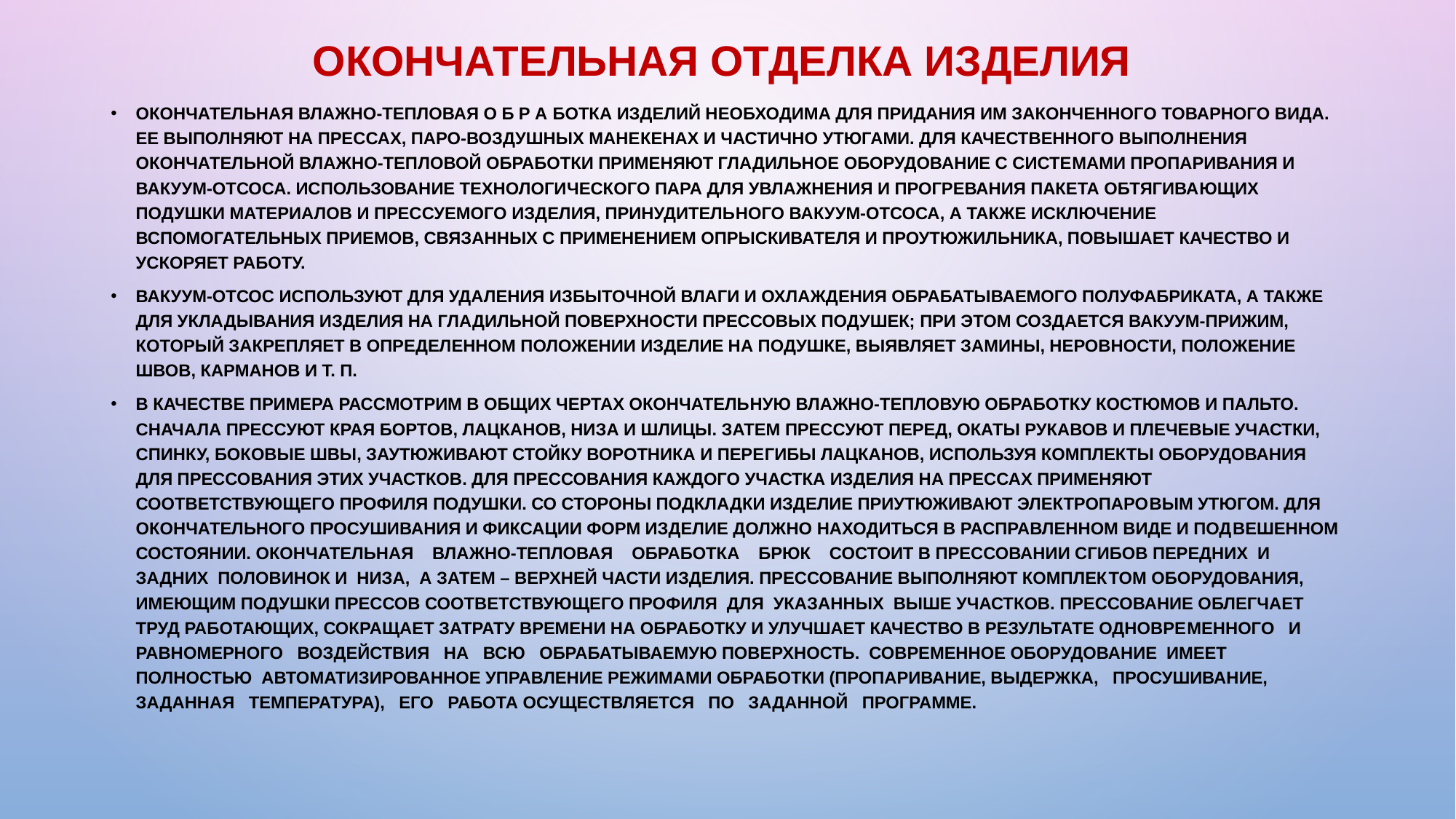

# Окончательная отделка изделия
Окончательная влажно-тепловая о б р а ­ботка изделий необходима для придания им законченного товарного вида. Ее выполняют на прессах, паро-воздушных мане­кенах и частично утюгами. Для качественного выполнения окончательной влажно-теп­ловой обработки применяют гладильное оборудование с систе­мами пропаривания и вакуум-отсоса. Использование технологи­ческого пара для увлажнения и прогревания пакета обтягива­ющих подушки материалов и прессуемого изделия, принудитель­ного вакуум-отсоса, а также исключение вспомогательных прие­мов, связанных с применением опрыскивателя и проутюжильника, повышает качество и ускоряет работу.
Вакуум-отсос используют для удаления избыточной влаги и охлаждения обрабатываемого полуфабриката, а также для укла­дывания изделия на гладильной поверхности прессовых подушек; при этом создается вакуум-прижим, который закрепляет в опре­деленном положении изделие на подушке, выявляет замины, неровности, положение швов, карманов и т. п.
В качестве примера рассмотрим в общих чертах окончатель­ную влажно-тепловую обработку костюмов и пальто. Сначала прессуют края бортов, лацканов, низа и шлицы. Затем прессуют перед, окаты рукавов и плечевые участки, спинку, боковые швы, заутюживают стойку воротника и пере­гибы лацканов, используя комплекты оборудования для прессо­вания этих участков. Для прессования каждого участка изделия на прессах применяют соответствующего профиля подушки. Со стороны подкладки изделие приутюживают электропаро­вым утюгом. Для окончательного просушивания и фиксации форм изделие должно находиться в расправленном виде и под­вешенном состоянии. Окончательная    влажно-тепловая    обработка    брюк    состоит в прессовании сгибов передних  и задних  половинок и  низа,  а затем – верхней части изделия. Прессование выполняют комплек­том оборудования, имеющим подушки прессов соответствующего профиля  для  указанных  выше участков. Прессование облегчает труд работающих, сокращает затрату времени на обработку и улучшает качество в результате одновре­менного   и   равномерного   воздействия   на   всю   обрабатываемую поверхность.  Современное оборудование  имеет  полностью  авто­матизированное управление режимами обработки (пропаривание, выдержка,   просушивание,   заданная   температура),   его   работа осуществляется   по   заданной   программе.